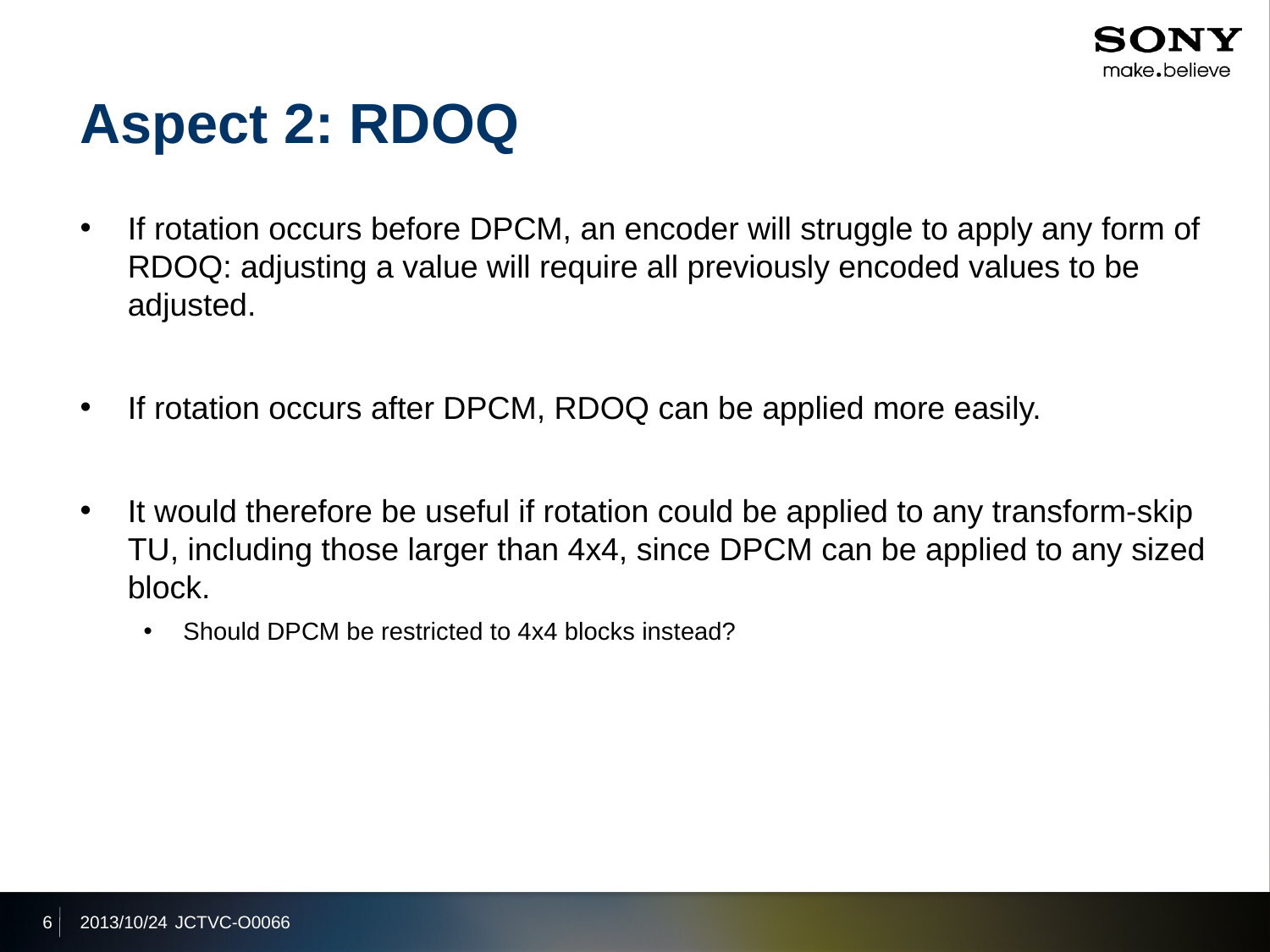

# Aspect 2: RDOQ

If rotation occurs before DPCM, an encoder will struggle to apply any form of RDOQ: adjusting a value will require all previously encoded values to be adjusted.

If rotation occurs after DPCM, RDOQ can be applied more easily.

It would therefore be useful if rotation could be applied to any transform-skip TU, including those larger than 4x4, since DPCM can be applied to any sized block.
Should DPCM be restricted to 4x4 blocks instead?

6
2013/10/24
JCTVC-O0066